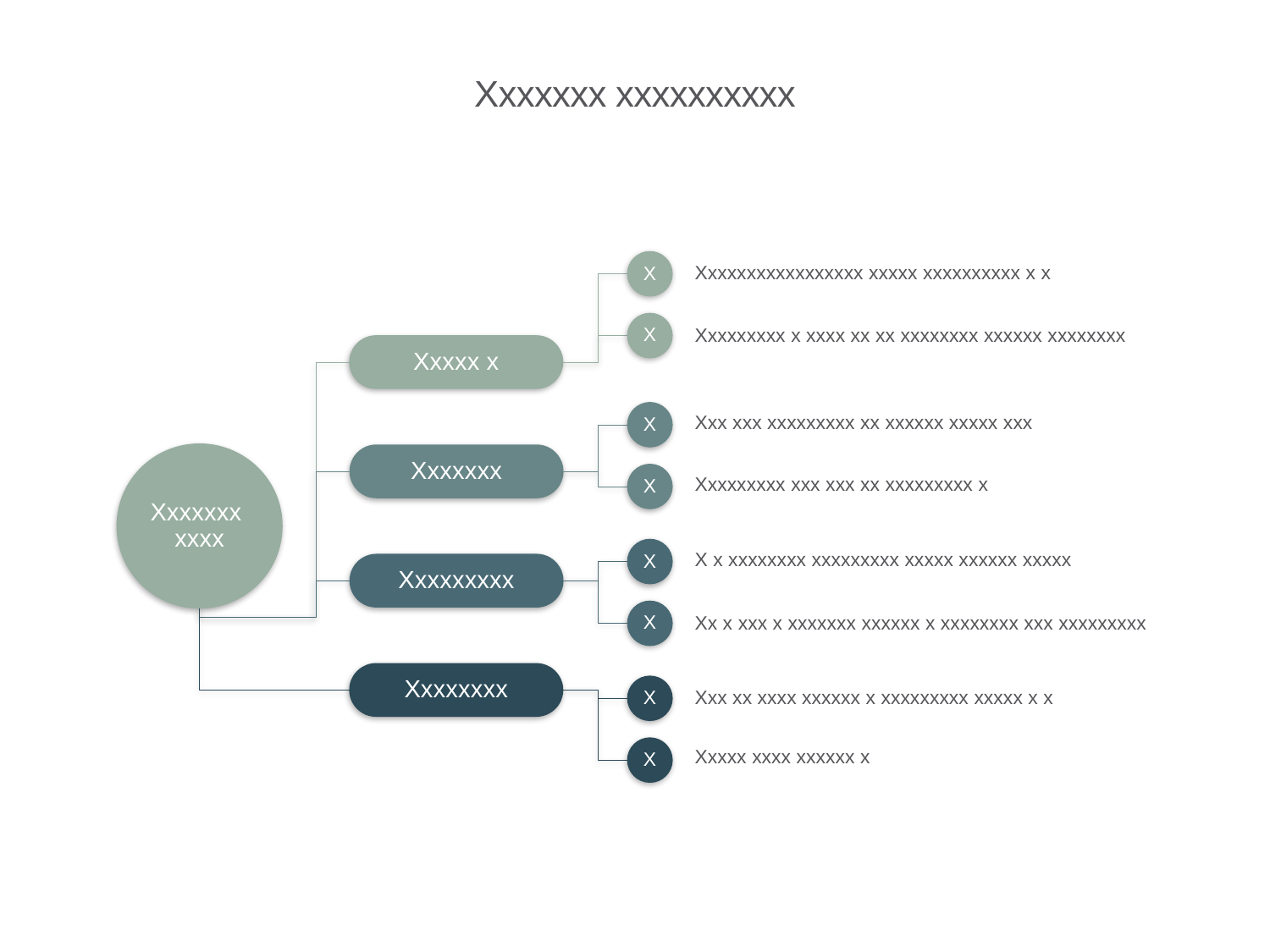

# Xxxxxxx xxxxxxxxxx
X
Xxxxxxxxxxxxxxxxx xxxxx xxxxxxxxxx x x
X
Xxxxxxxxx x xxxx xx xx xxxxxxxx xxxxxx xxxxxxxx
Xxxxx x
X
Xxx xxx xxxxxxxxx xx xxxxxx xxxxx xxx
Xxxxxxx
xxxx
Xxxxxxx
X
Xxxxxxxxx xxx xxx xx xxxxxxxxx x
X
X x xxxxxxxx xxxxxxxxx xxxxx xxxxxx xxxxx
Xxxxxxxxx
X
Xx x xxx x xxxxxxx xxxxxx x xxxxxxxx xxx xxxxxxxxx
Xxxxxxxx
X
Xxx xx xxxx xxxxxx x xxxxxxxxx xxxxx x x
X
Xxxxx xxxx xxxxxx x